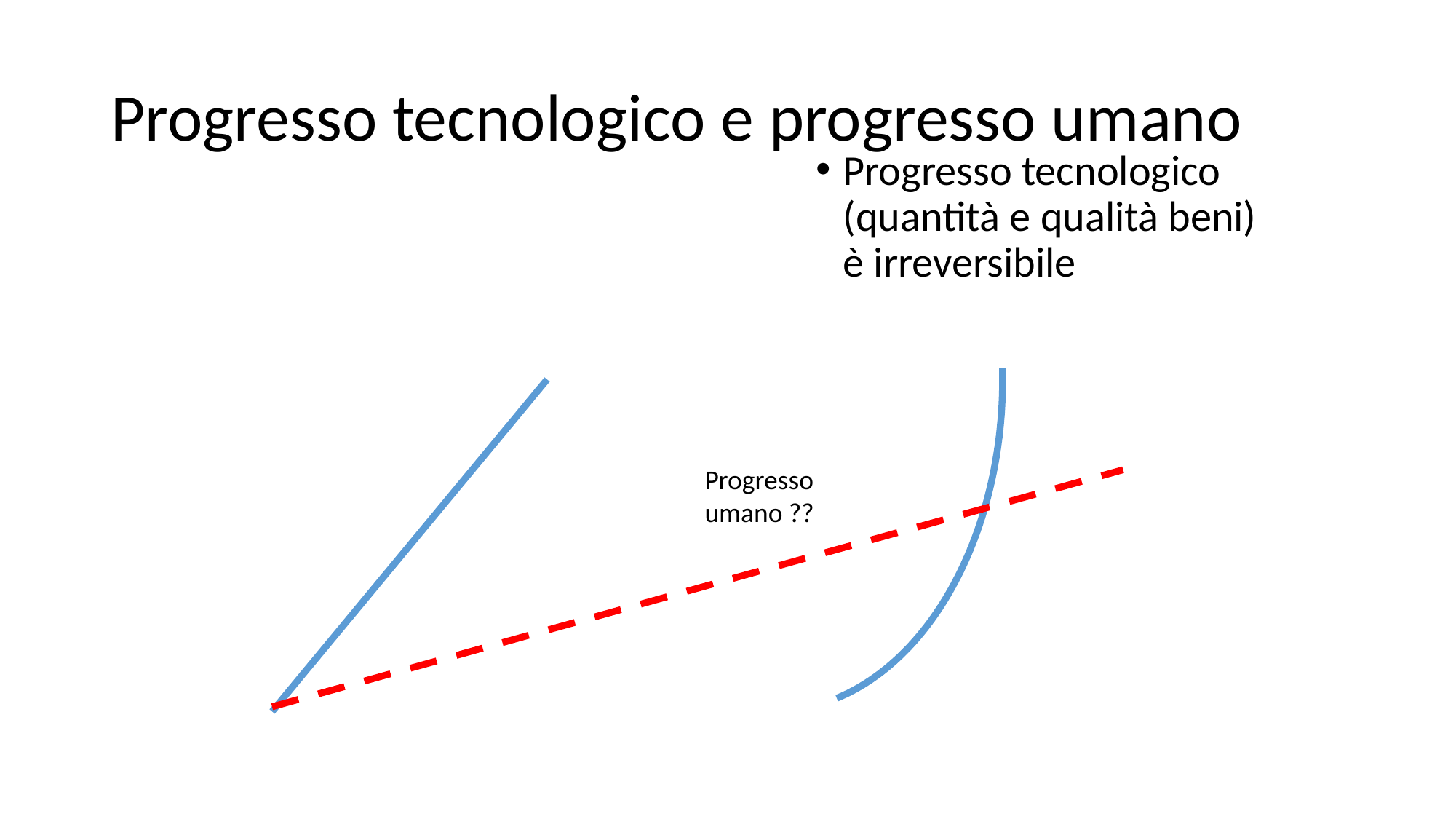

# Progresso tecnologico e progresso umano
Progresso tecnologico (quantità e qualità beni) è irreversibile

Progresso umano ??